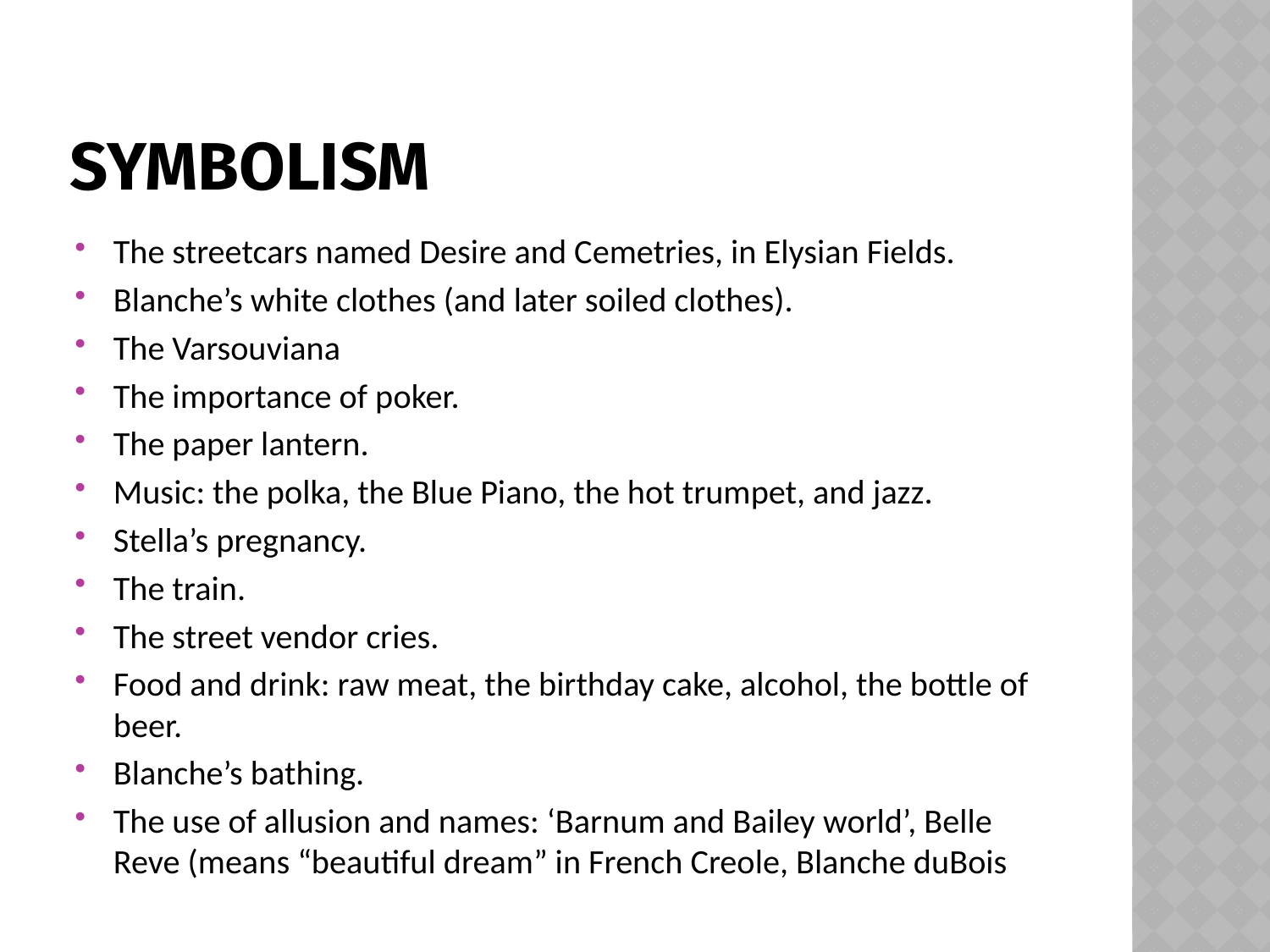

# Symbolism
The streetcars named Desire and Cemetries, in Elysian Fields.
Blanche’s white clothes (and later soiled clothes).
The Varsouviana
The importance of poker.
The paper lantern.
Music: the polka, the Blue Piano, the hot trumpet, and jazz.
Stella’s pregnancy.
The train.
The street vendor cries.
Food and drink: raw meat, the birthday cake, alcohol, the bottle of beer.
Blanche’s bathing.
The use of allusion and names: ‘Barnum and Bailey world’, Belle Reve (means “beautiful dream” in French Creole, Blanche duBois